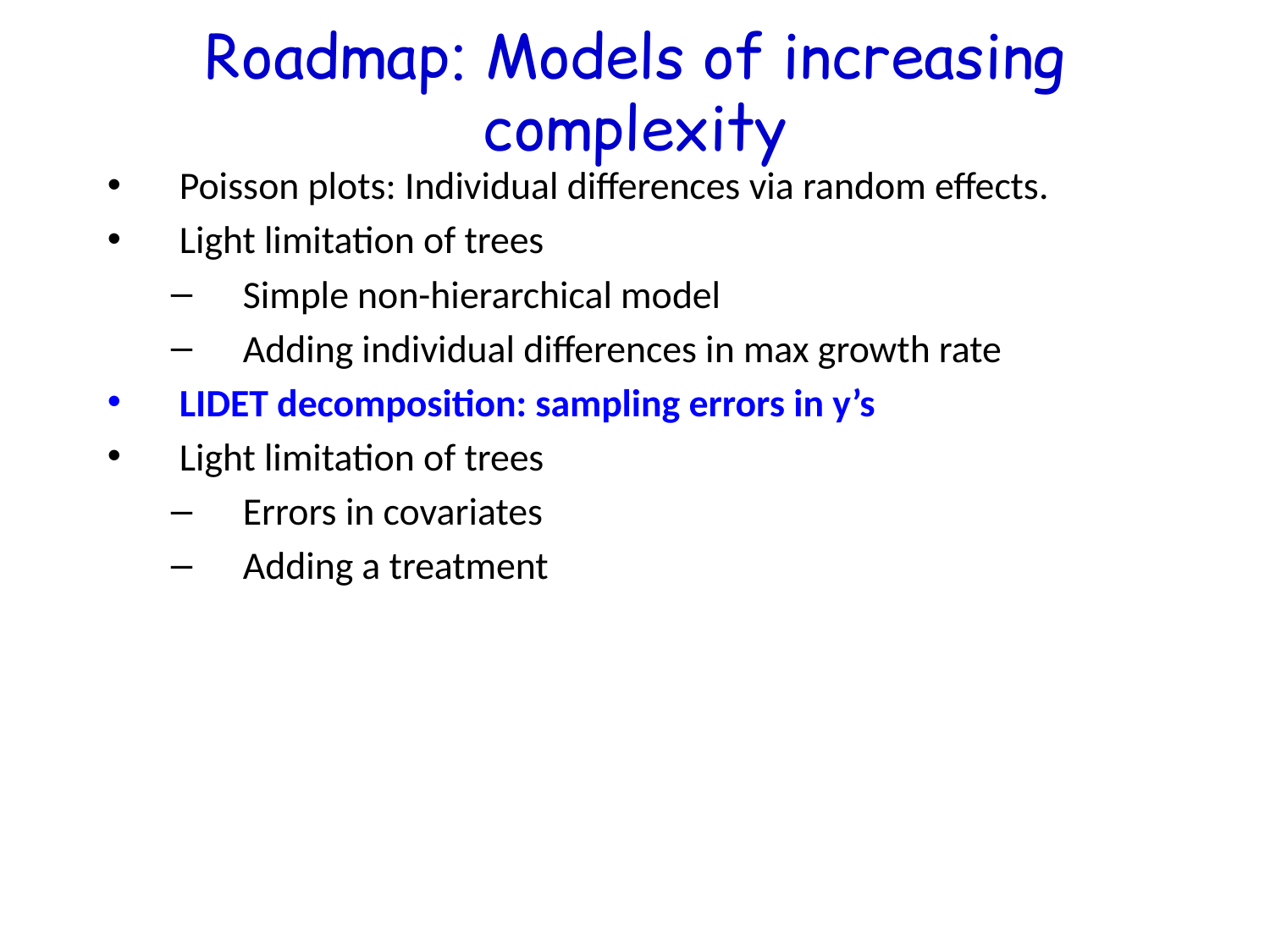

# Roadmap: Models of increasing complexity
Poisson plots: Individual differences via random effects.
Light limitation of trees
Simple non-hierarchical model
Adding individual differences in max growth rate
LIDET decomposition: sampling errors in y’s
Light limitation of trees
Errors in covariates
Adding a treatment